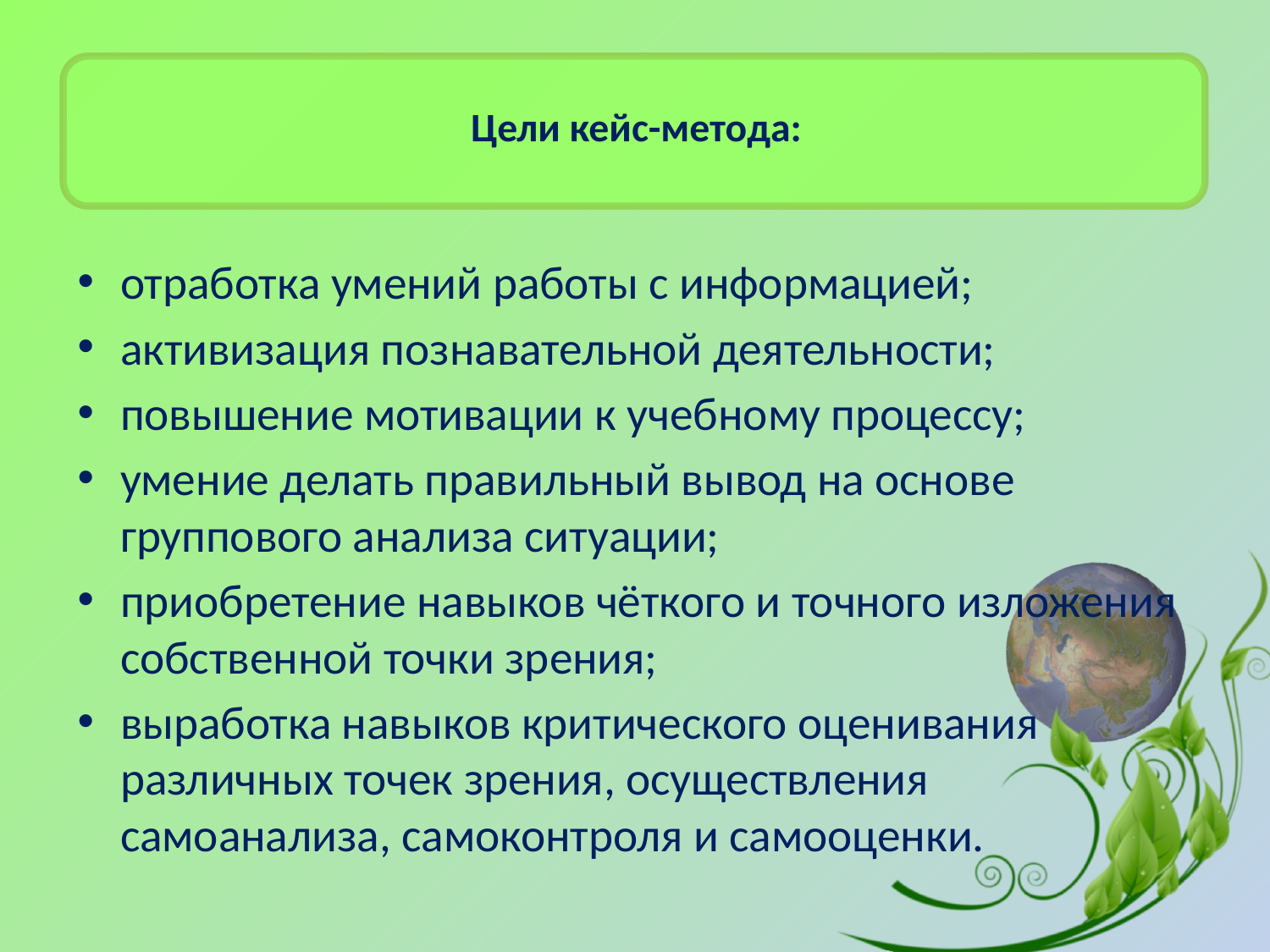

# Цели кейс-метода:
отработка умений работы с информацией;
активизация познавательной деятельности;
повышение мотивации к учебному процессу;
умение делать правильный вывод на основе группового анализа ситуации;
приобретение навыков чёткого и точного изложения собственной точки зрения;
выработка навыков критического оценивания различных точек зрения, осуществления самоанализа, самоконтроля и самооценки.